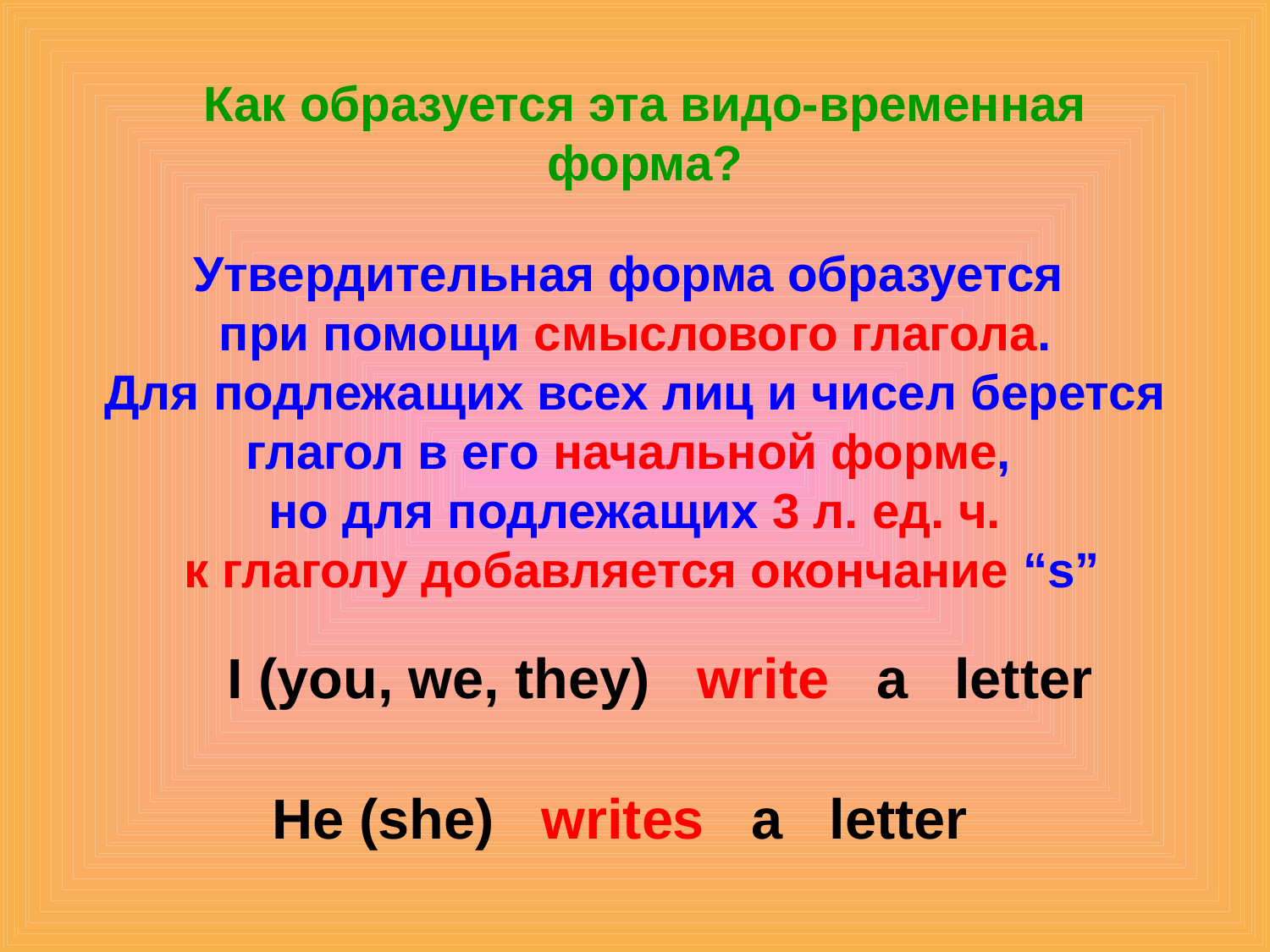

Как образуется эта видо-временная форма?
Утвердительная форма образуется
при помощи смыслового глагола.
Для подлежащих всех лиц и чисел берется глагол в его начальной форме,
но для подлежащих 3 л. ед. ч.
 к глаголу добавляется окончание “s”
I (you, we, they)   write   a   letter
He (she)   writes   a   letter